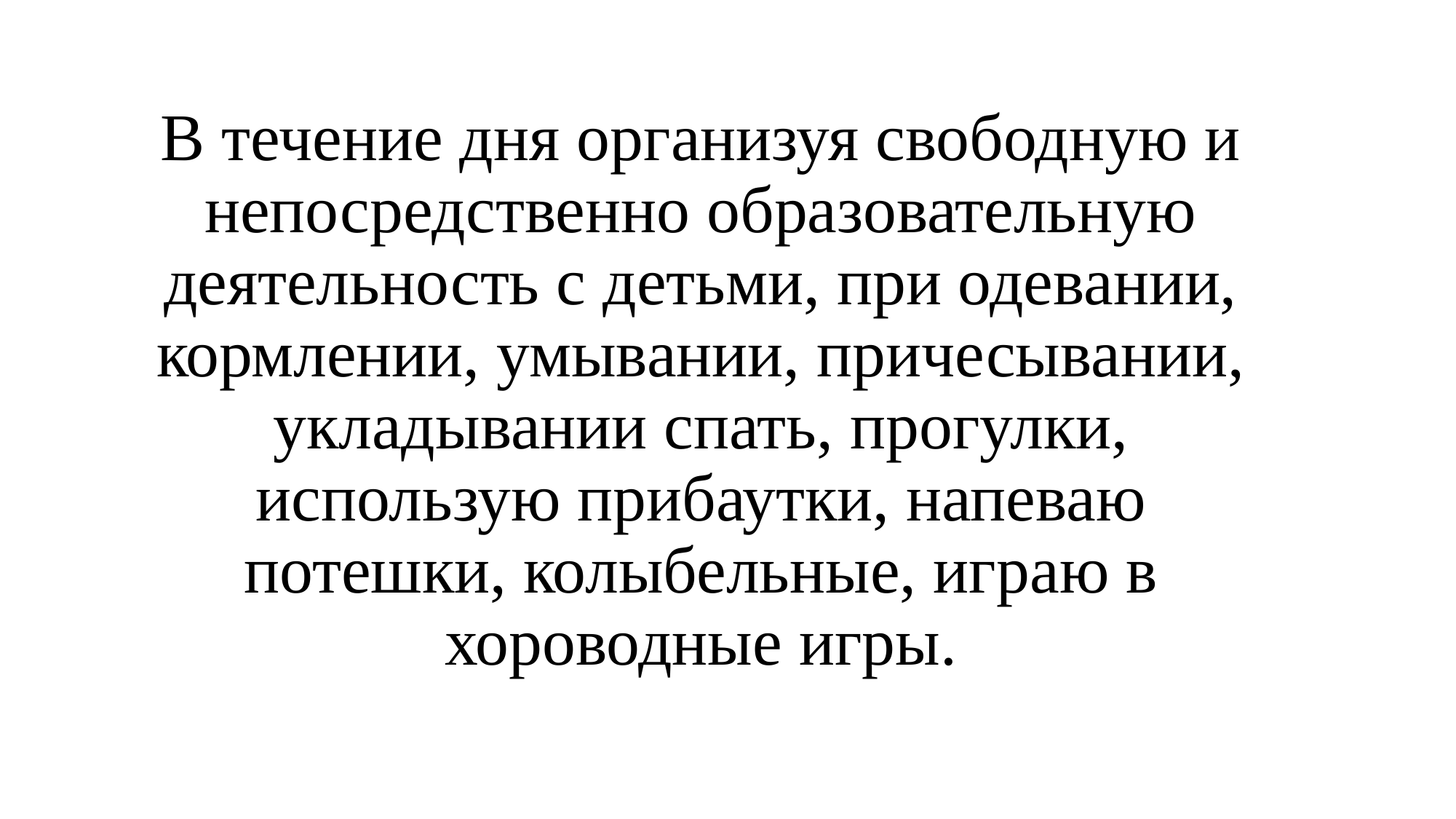

# В течение дня организуя свободную и непосредственно образовательную деятельность с детьми, при одевании, кормлении, умывании, причесывании, укладывании спать, прогулки, использую прибаутки, напеваю потешки, колыбельные, играю в хороводные игры.